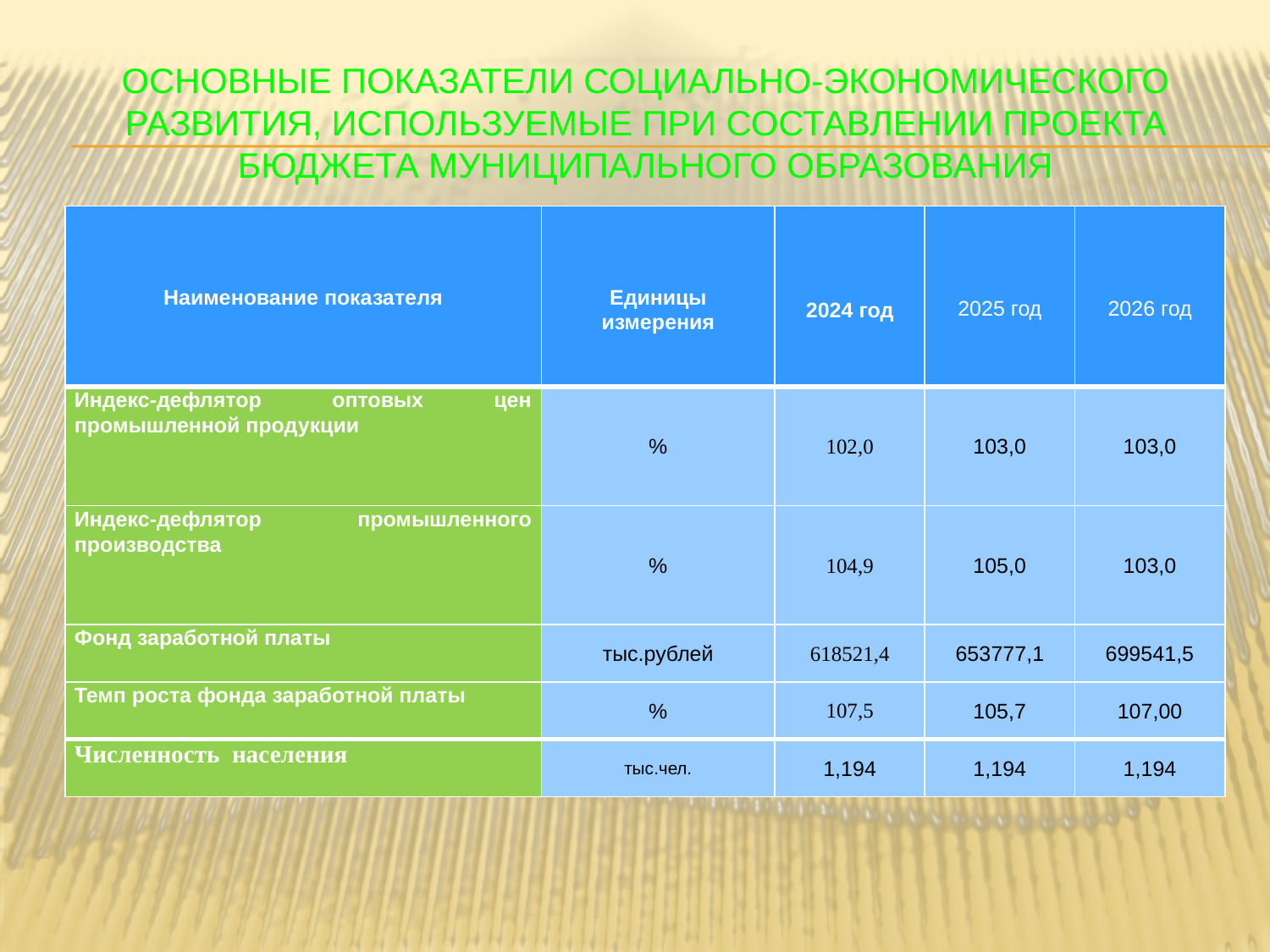

# Основные показатели социально-экономического развития, используемые при составлении проекта бюджета муниципального образования
| Наименование показателя | Единицы измерения | 2024 год | 2025 год | 2026 год |
| --- | --- | --- | --- | --- |
| Индекс-дефлятор оптовых цен промышленной продукции | % | 102,0 | 103,0 | 103,0 |
| Индекс-дефлятор промышленного производства | % | 104,9 | 105,0 | 103,0 |
| Фонд заработной платы | тыс.рублей | 618521,4 | 653777,1 | 699541,5 |
| Темп роста фонда заработной платы | % | 107,5 | 105,7 | 107,00 |
| Численность населения | тыс.чел. | 1,194 | 1,194 | 1,194 |